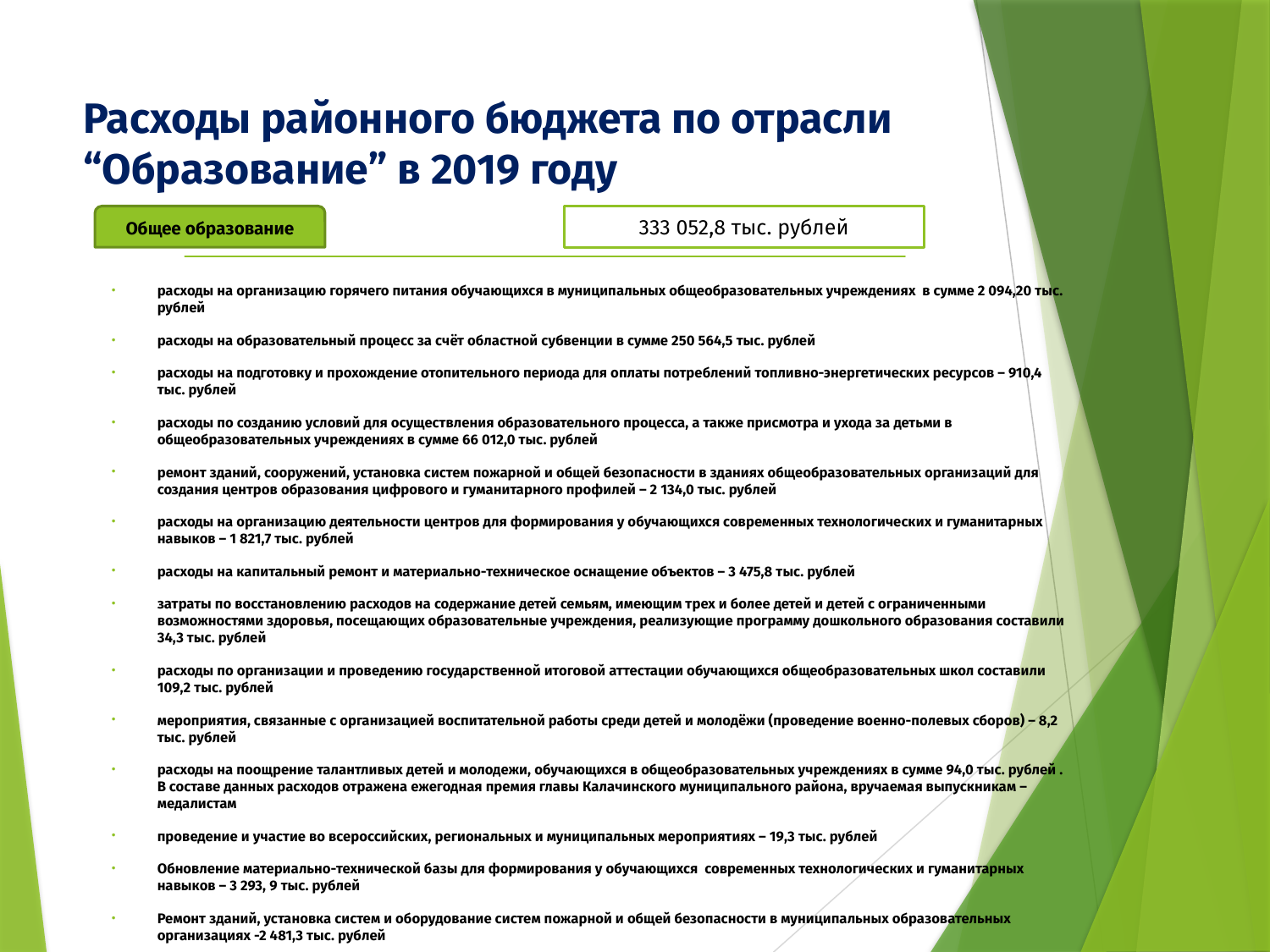

# Расходы районного бюджета по отрасли “Образование” в 2019 году
Общее образование
333 052,8 тыс. рублей

расходы на организацию горячего питания обучающихся в муниципальных общеобразовательных учреждениях  в сумме 2 094,20 тыс. рублей
расходы на образовательный процесс за счёт областной субвенции в сумме 250 564,5 тыс. рублей
расходы на подготовку и прохождение отопительного периода для оплаты потреблений топливно-энергетических ресурсов – 910,4 тыс. рублей
расходы по созданию условий для осуществления образовательного процесса, а также присмотра и ухода за детьми в общеобразовательных учреждениях в сумме 66 012,0 тыс. рублей
ремонт зданий, сооружений, установка систем пожарной и общей безопасности в зданиях общеобразовательных организаций для создания центров образования цифрового и гуманитарного профилей – 2 134,0 тыс. рублей
расходы на организацию деятельности центров для формирования у обучающихся современных технологических и гуманитарных навыков – 1 821,7 тыс. рублей
расходы на капитальный ремонт и материально-техническое оснащение объектов – 3 475,8 тыс. рублей
затраты по восстановлению расходов на содержание детей семьям, имеющим трех и более детей и детей с ограниченными возможностями здоровья, посещающих образовательные учреждения, реализующие программу дошкольного образования составили 34,3 тыс. рублей
расходы по организации и проведению государственной итоговой аттестации обучающихся общеобразовательных школ составили 109,2 тыс. рублей
мероприятия, связанные с организацией воспитательной работы среди детей и молодёжи (проведение военно-полевых сборов) – 8,2 тыс. рублей
расходы на поощрение талантливых детей и молодежи, обучающихся в общеобразовательных учреждениях в сумме 94,0 тыс. рублей . В составе данных расходов отражена ежегодная премия главы Калачинского муниципального района, вручаемая выпускникам – медалистам
проведение и участие во всероссийских, региональных и муниципальных мероприятиях – 19,3 тыс. рублей
Обновление материально-технической базы для формирования у обучающихся  современных технологических и гуманитарных навыков – 3 293, 9 тыс. рублей
Ремонт зданий, установка систем и оборудование систем пожарной и общей безопасности в муниципальных образовательных организациях -2 481,3 тыс. рублей